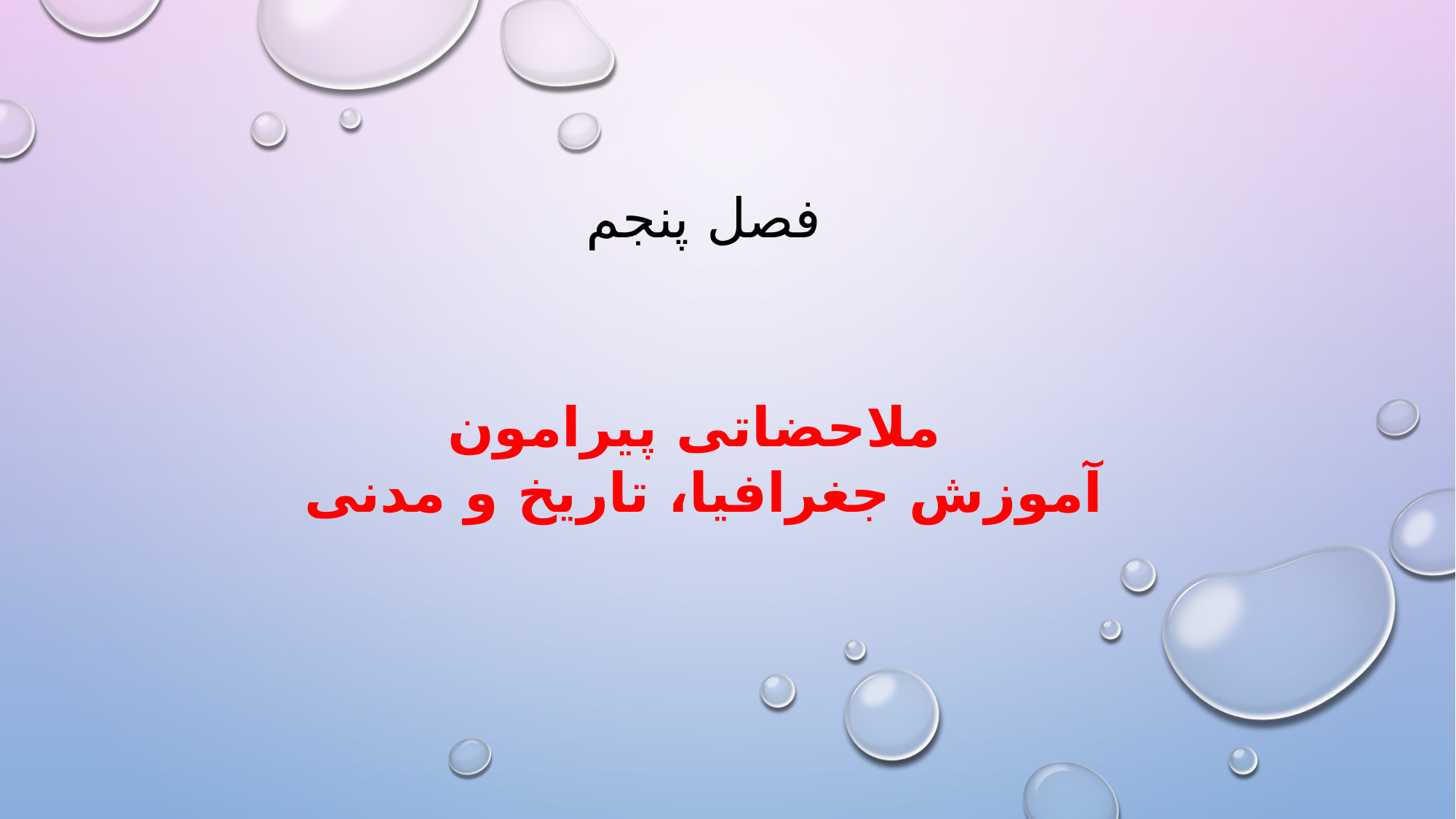

فصل پنجم

ملاحضاتی پیرامون
آموزش جغرافیا، تاریخ و مدنی